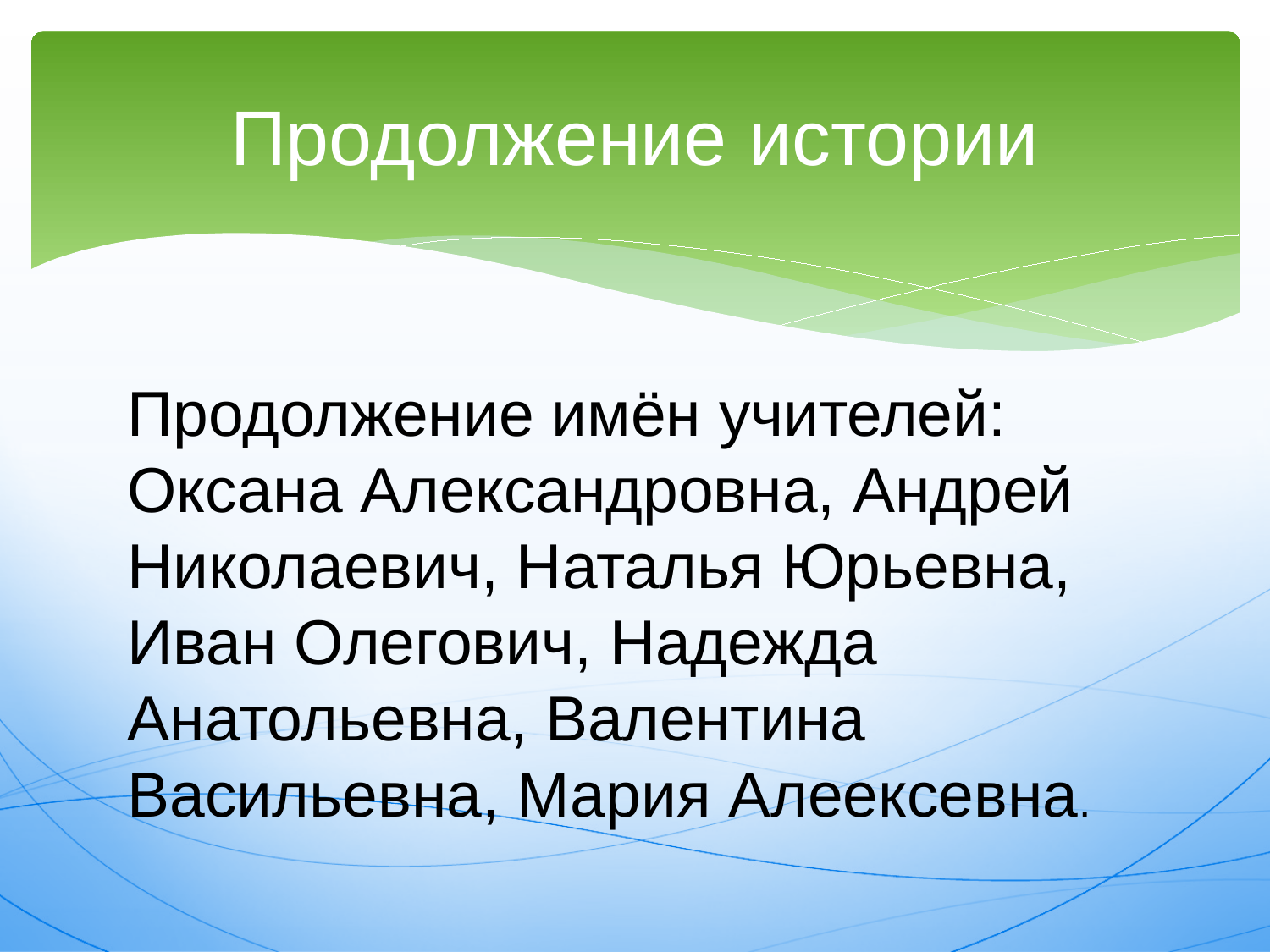

# Продолжение истории
Продолжение имён учителей: Оксана Александровна, Андрей Николаевич, Наталья Юрьевна, Иван Олегович, Надежда Анатольевна, Валентина Васильевна, Мария Алеексевна.